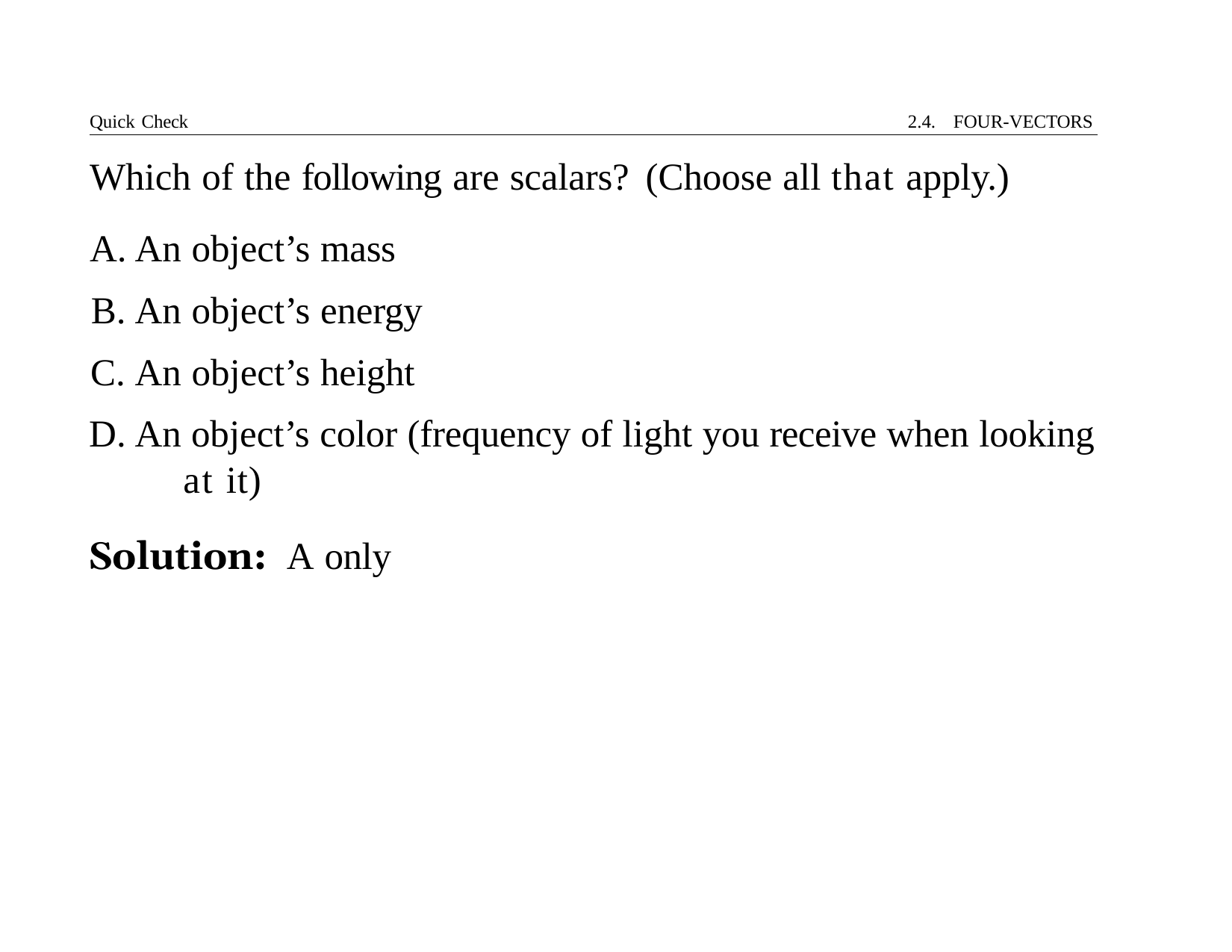

Quick Check	2.4.  FOUR-VECTORS

# Which of the following are scalars?	(Choose all that apply.)
An object’s mass
An object’s energy
An object’s height
An object’s color (frequency of light you receive when looking 	at it)
Solution:	A only